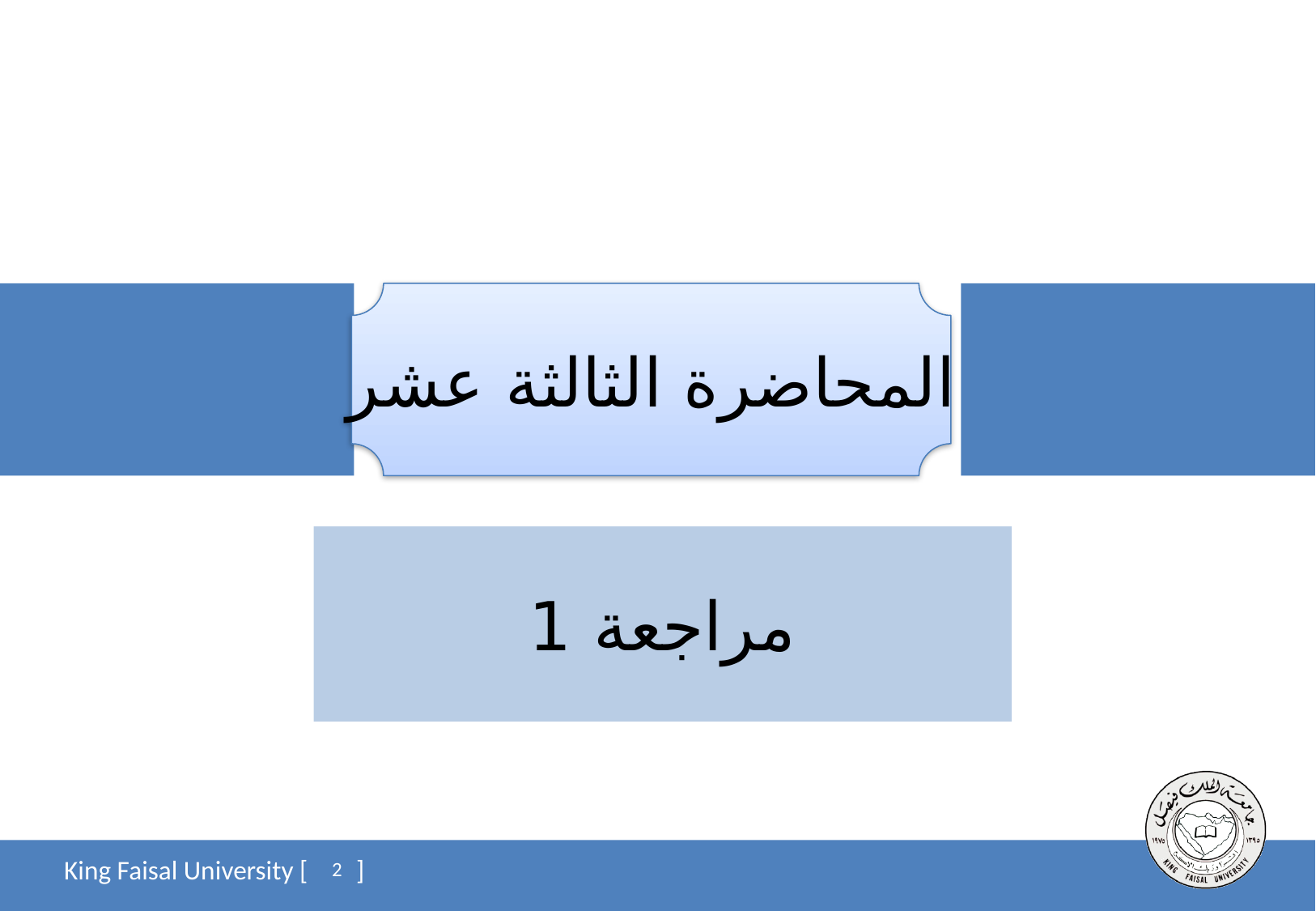

المحاضرة الثالثة عشر
# مراجعة 1
2